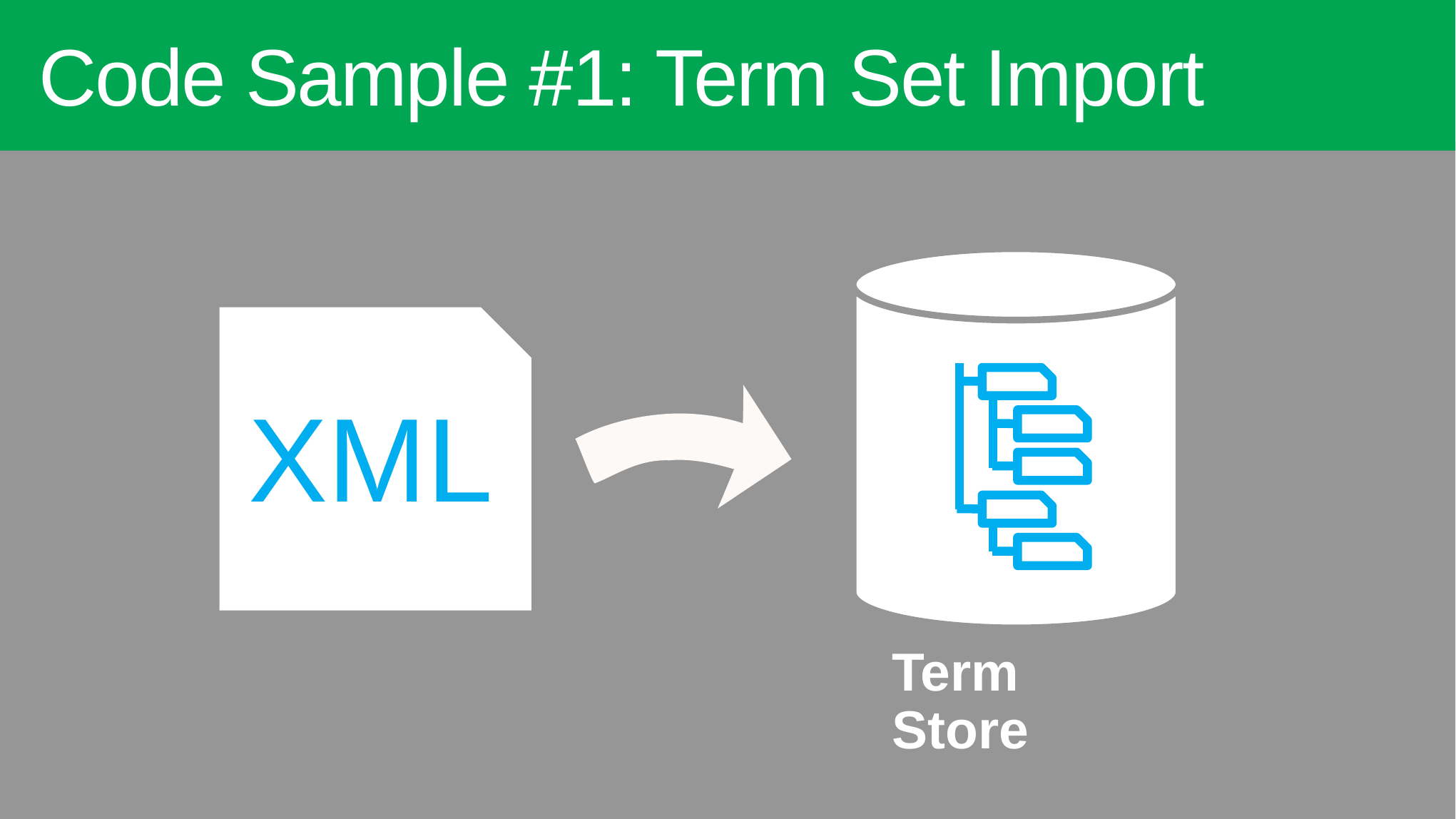

Code Sample #1: Term Set Import

XML

Term Store